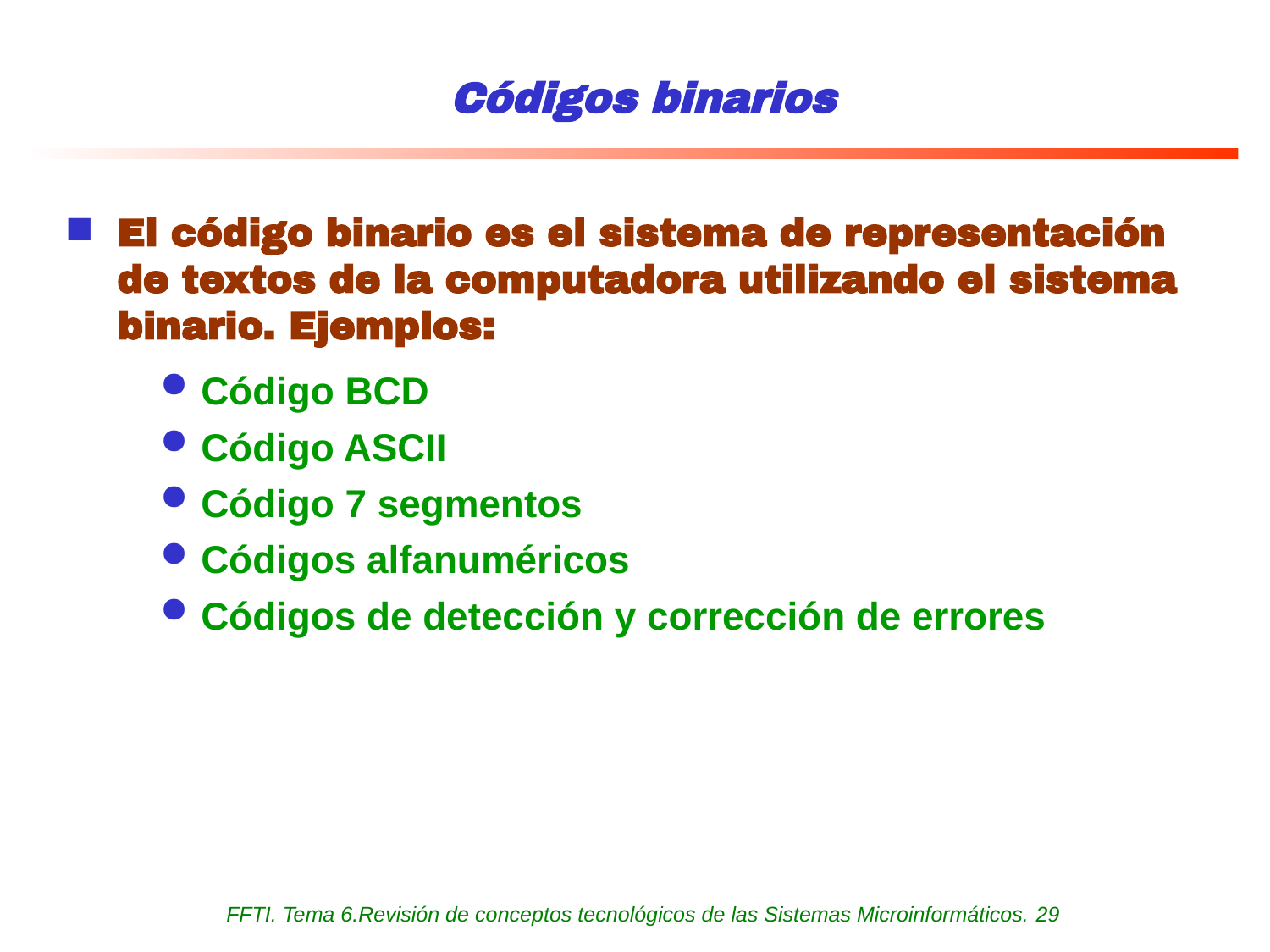

# Códigos binarios
El código binario es el sistema de representación de textos de la computadora utilizando el sistema binario. Ejemplos:
Código BCD
Código ASCII
Código 7 segmentos
Códigos alfanuméricos
Códigos de detección y corrección de errores

FFTI. Tema 6.Revisión de conceptos tecnológicos de las Sistemas Microinformáticos. 29